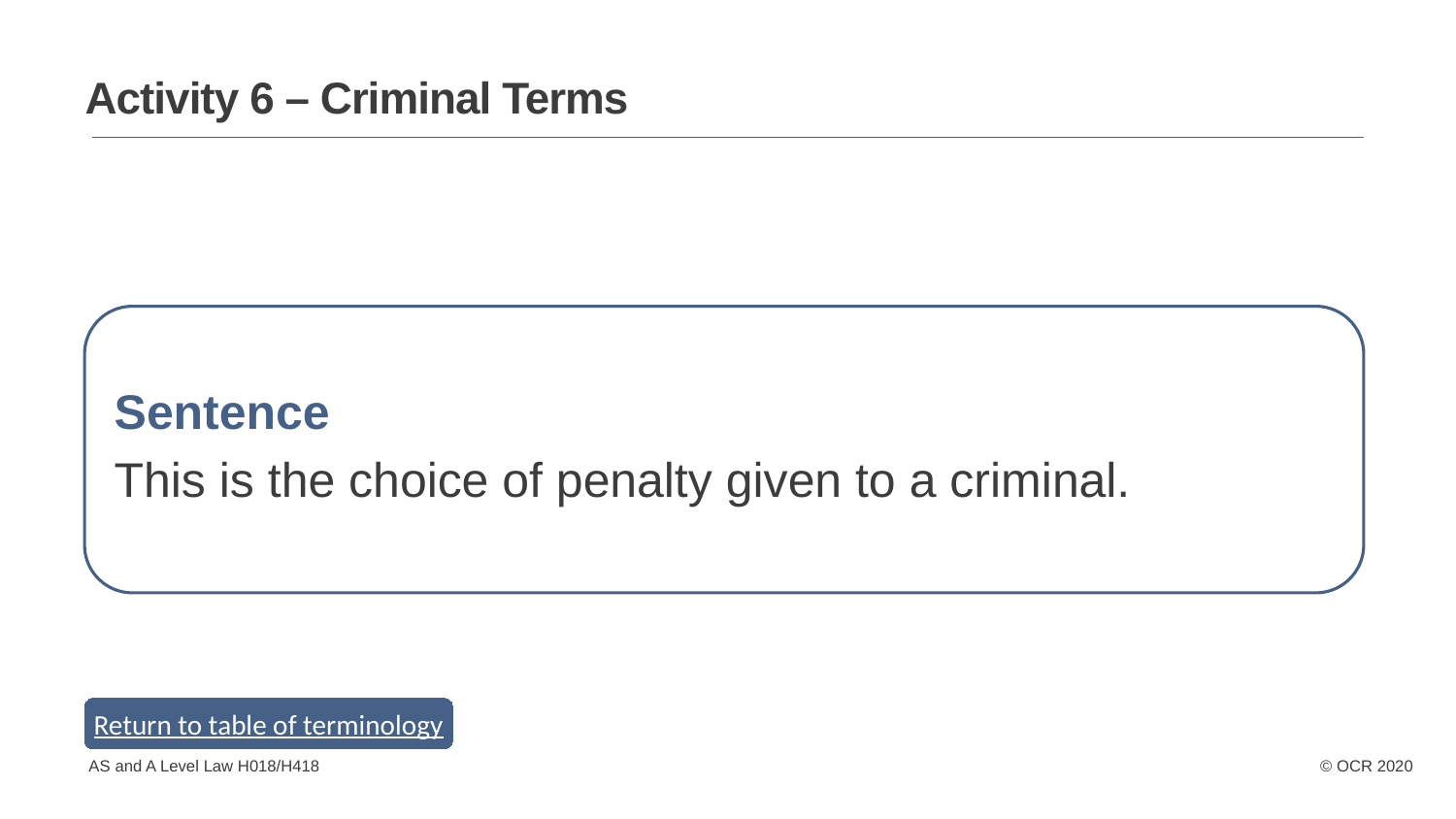

Activity 6 – Criminal Terms
Sentence
This is the choice of penalty given to a criminal.

Return to table of terminology